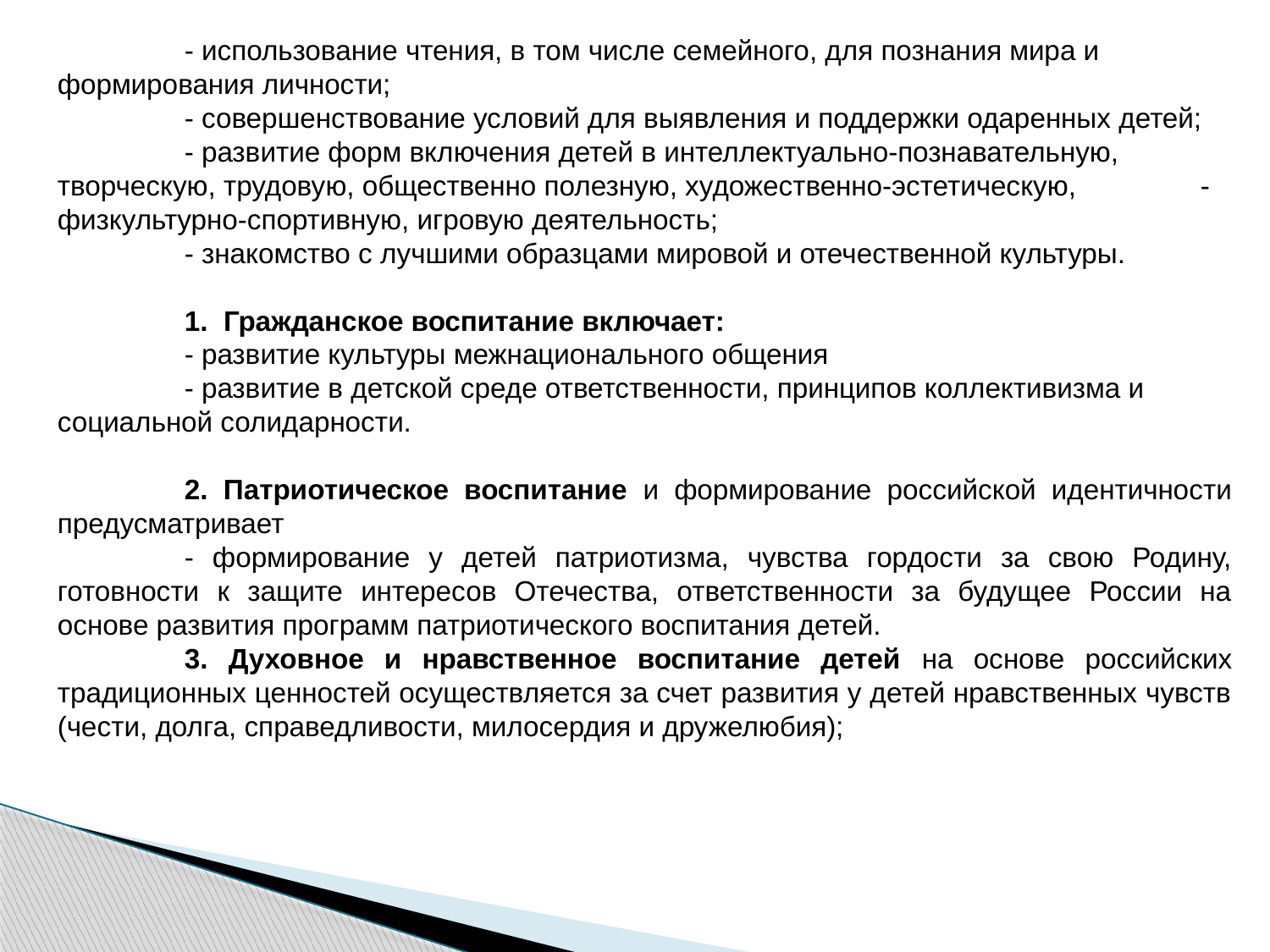

- использование чтения, в том числе семейного, для познания мира и формирования личности;
	- совершенствование условий для выявления и поддержки одаренных детей;
	- развитие форм включения детей в интеллектуально-познавательную, творческую, трудовую, общественно полезную, художественно-эстетическую, 	- физкультурно-спортивную, игровую деятельность;
	- знакомство с лучшими образцами мировой и отечественной культуры.

	1.  Гражданское воспитание включает:
 	- развитие культуры межнационального общения
	- развитие в детской среде ответственности, принципов коллективизма и социальной солидарности.

	2. Патриотическое воспитание и формирование российской идентичности предусматривает
	- формирование у детей патриотизма, чувства гордости за свою Родину, готовности к защите интересов Отечества, ответственности за будущее России на основе развития программ патриотического воспитания детей.
	3. Духовное и нравственное воспитание детей на основе российских традиционных ценностей осуществляется за счет развития у детей нравственных чувств (чести, долга, справедливости, милосердия и дружелюбия);